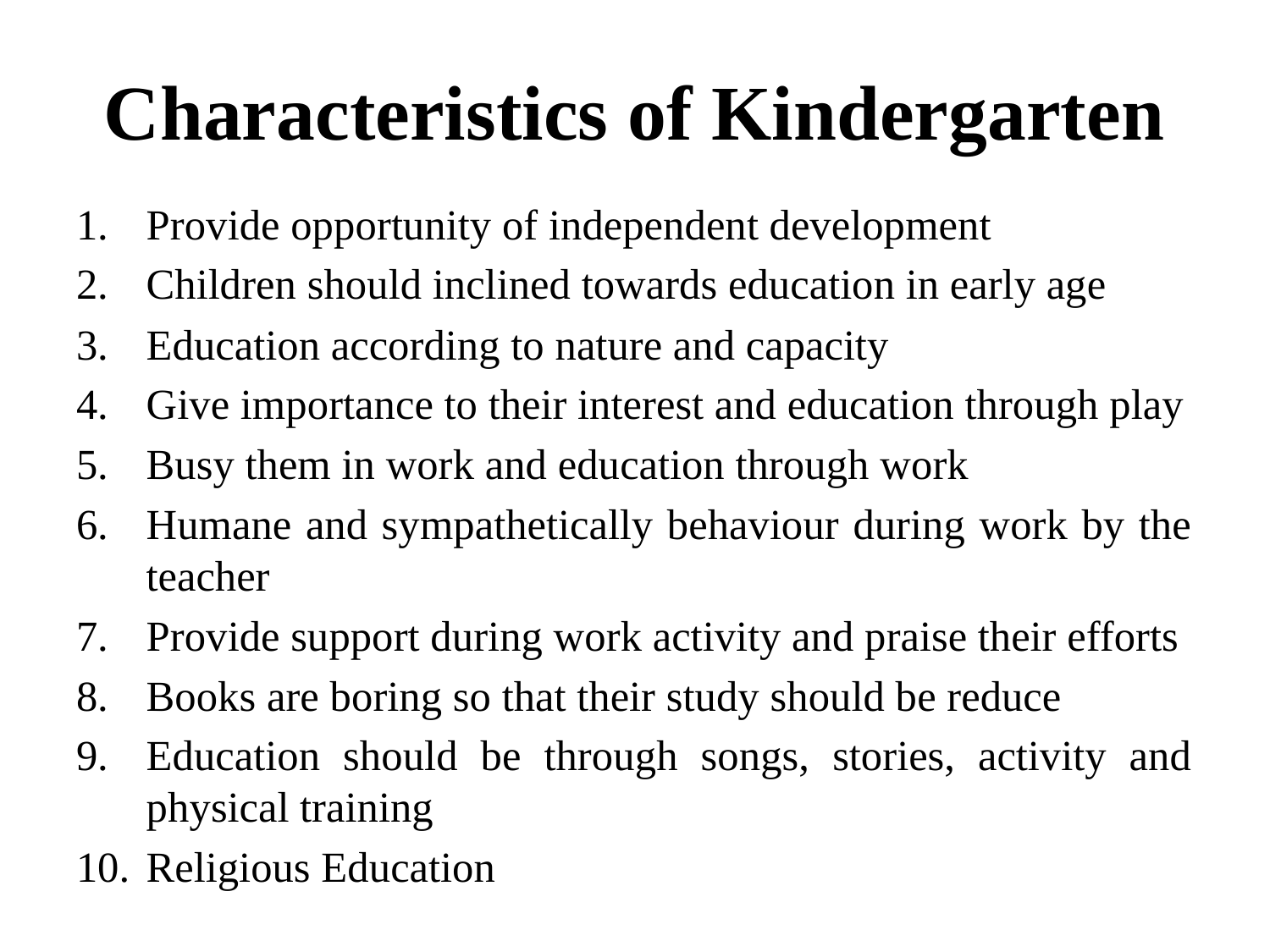

# Characteristics of Kindergarten
Provide opportunity of independent development
Children should inclined towards education in early age
Education according to nature and capacity
Give importance to their interest and education through play
Busy them in work and education through work
Humane and sympathetically behaviour during work by the teacher
Provide support during work activity and praise their efforts
Books are boring so that their study should be reduce
Education should be through songs, stories, activity and physical training
Religious Education